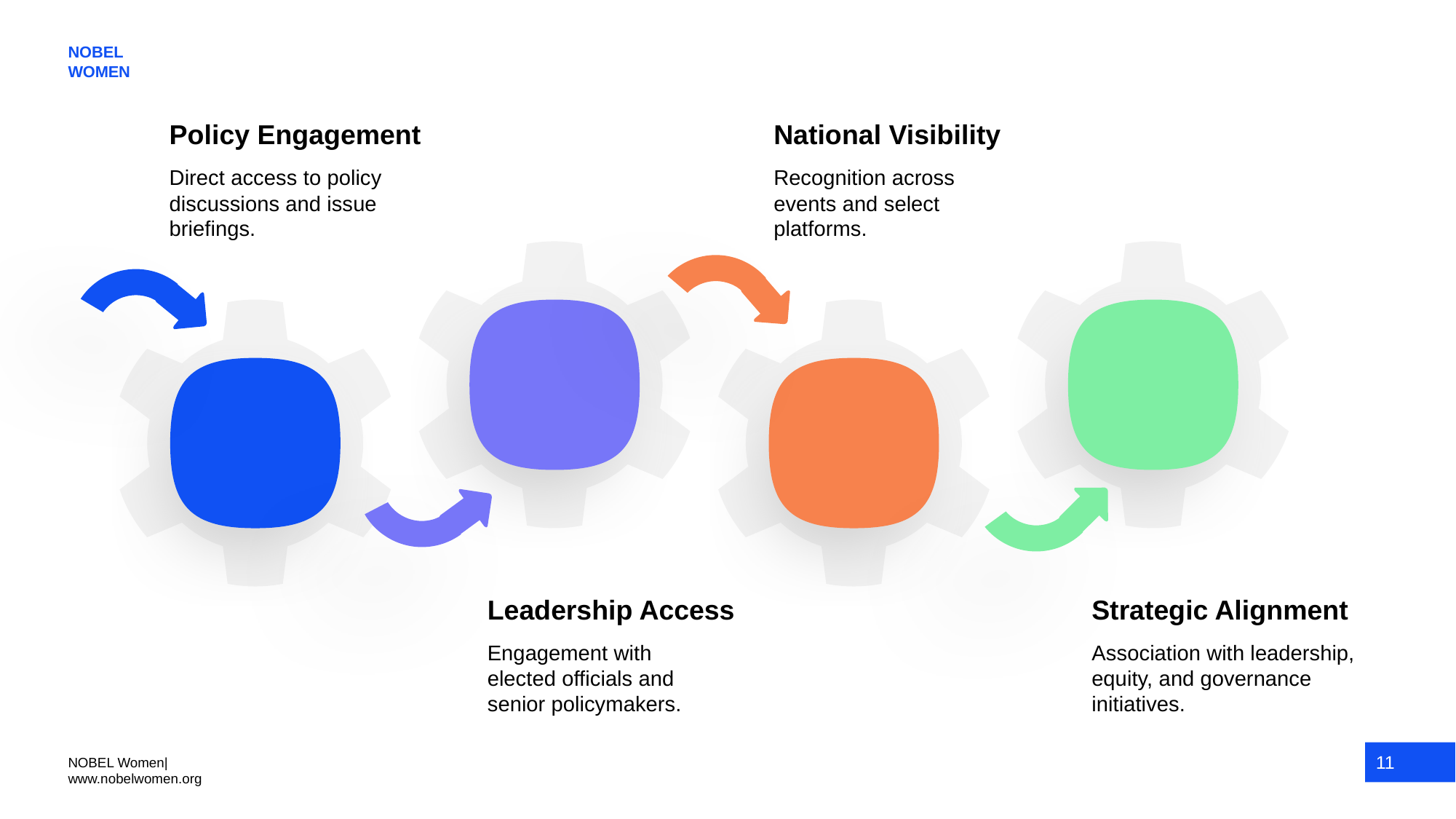

Policy Engagement
National Visibility
Direct access to policy discussions and issue briefings.
Recognition across events and select platforms.

Leadership Access
Strategic Alignment
Engagement with elected officials and senior policymakers.
Association with leadership, equity, and governance initiatives.